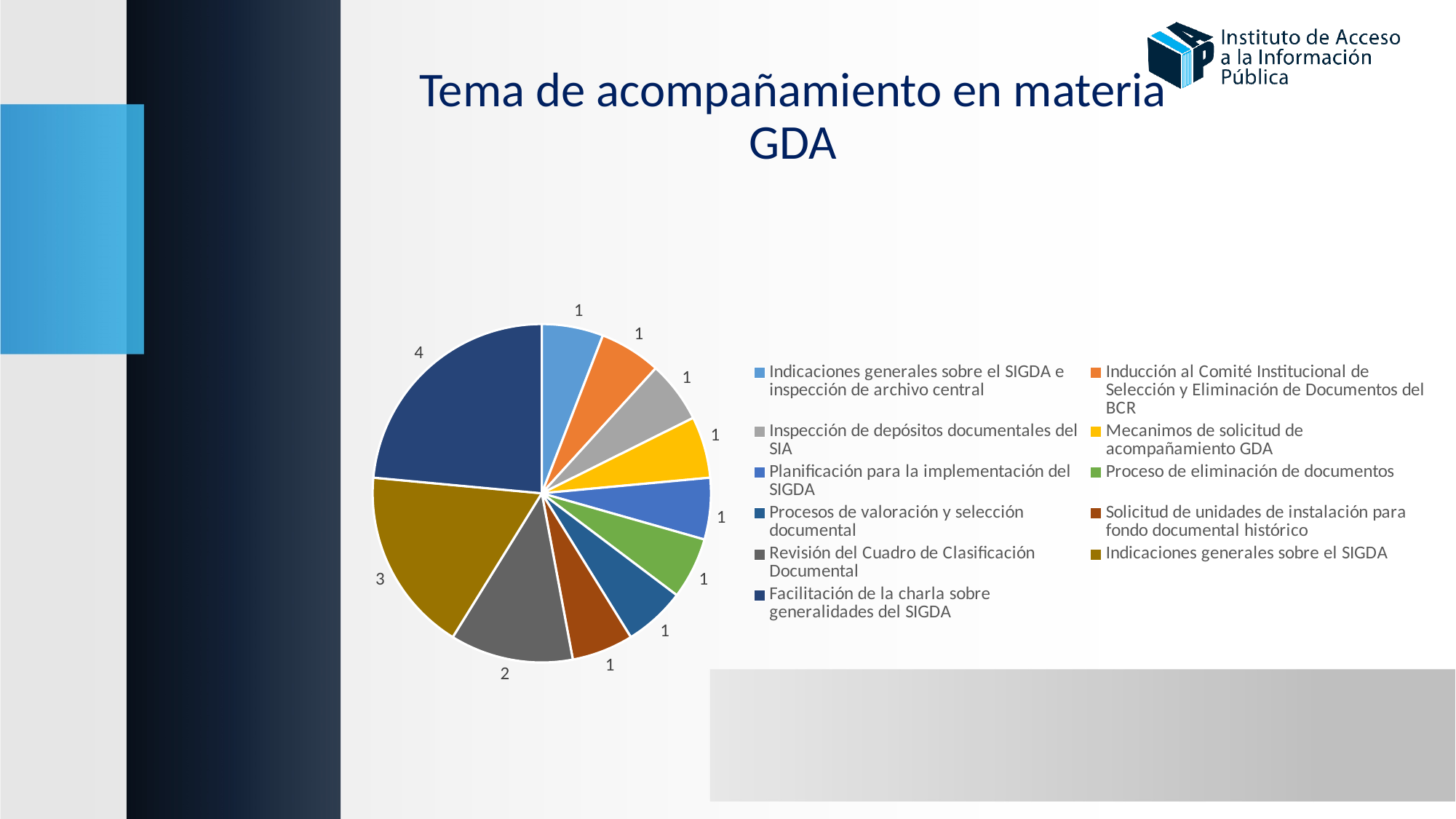

# Tema de acompañamiento en materia GDA

### Chart

| Category |  |
|---|---|
| Indicaciones generales sobre el SIGDA e inspección de archivo central | 1.0 |
| Inducción al Comité Institucional de Selección y Eliminación de Documentos del BCR | 1.0 |
| Inspección de depósitos documentales del SIA  | 1.0 |
| Mecanimos de solicitud de acompañamiento GDA | 1.0 |
| Planificación para la implementación del SIGDA | 1.0 |
| Proceso de eliminación de documentos  | 1.0 |
| Procesos de valoración y selección documental | 1.0 |
| Solicitud de unidades de instalación para fondo documental histórico | 1.0 |
| Revisión del Cuadro de Clasificación Documental  | 2.0 |
| Indicaciones generales sobre el SIGDA    | 3.0 |
| Facilitación de la charla sobre generalidades del SIGDA | 4.0 |